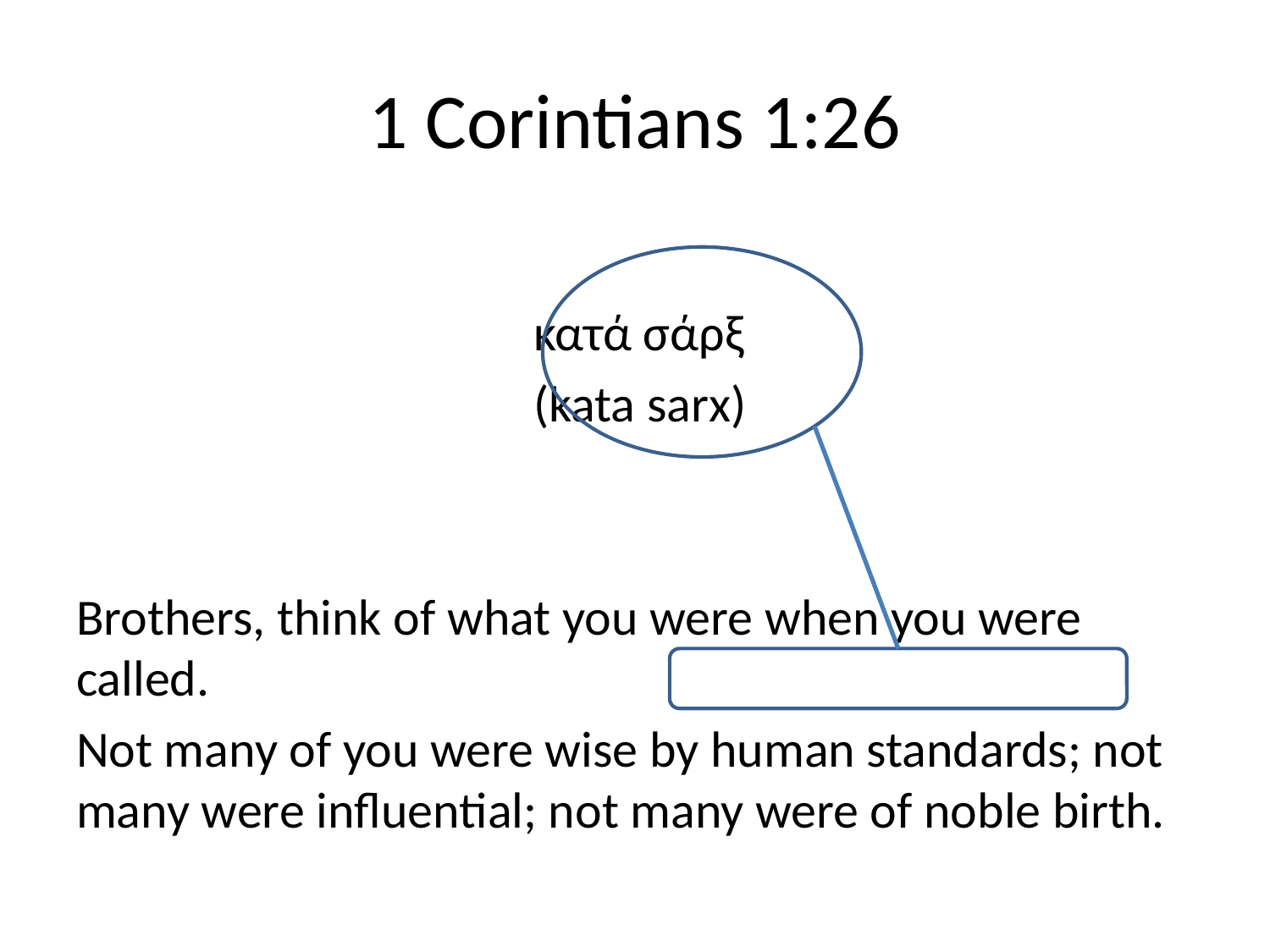

# 1 Corintians 1:26

				κατά σάρξ
				(kata sarx)

Brothers, think of what you were when you were called.
Not many of you were wise by human standards; not many were influential; not many were of noble birth.